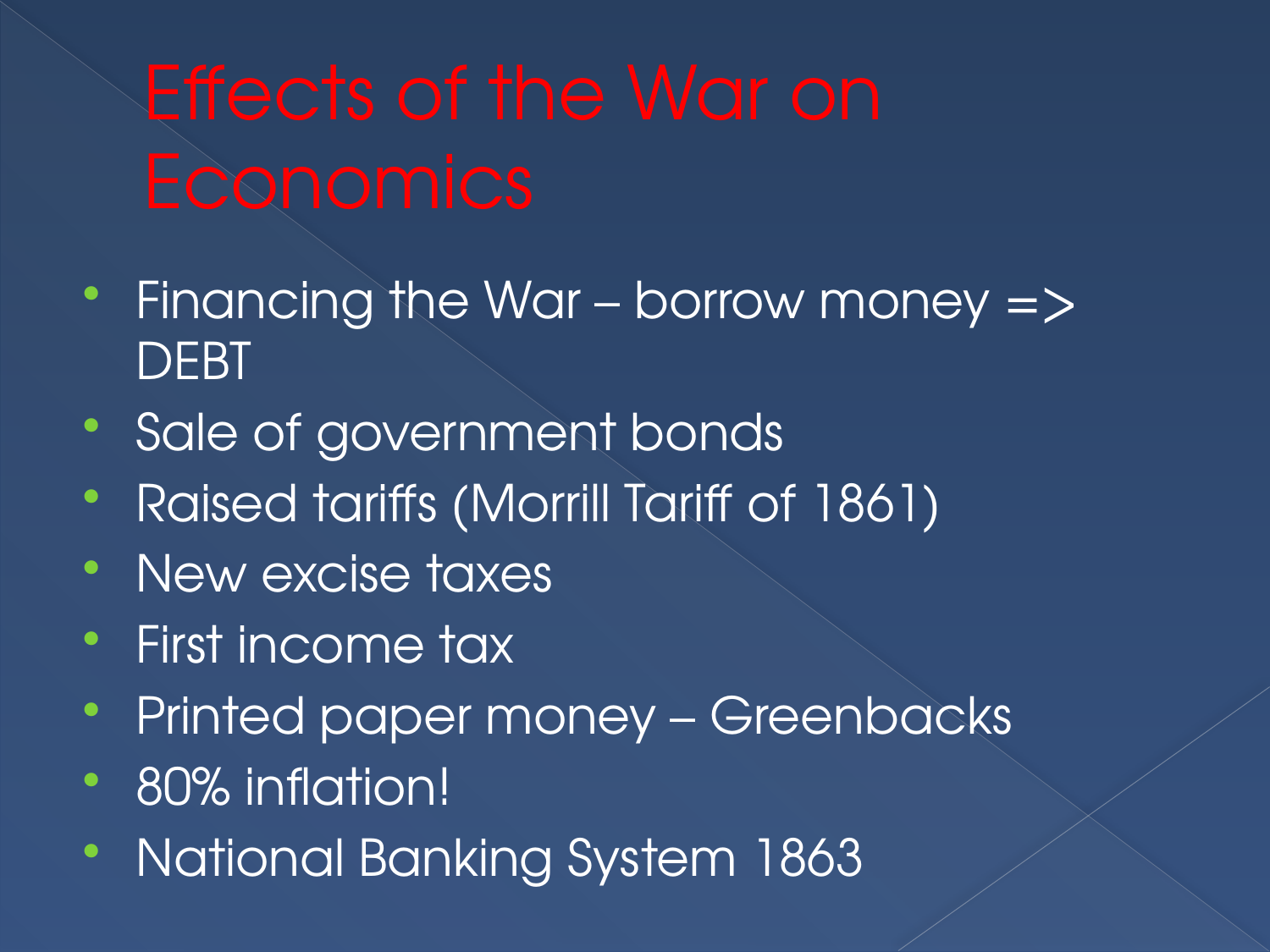

# Effects of the War on Economics
Financing the War – borrow money => DEBT
Sale of government bonds
Raised tariffs (Morrill Tariff of 1861)
New excise taxes
First income tax
Printed paper money – Greenbacks
80% inflation!
National Banking System 1863